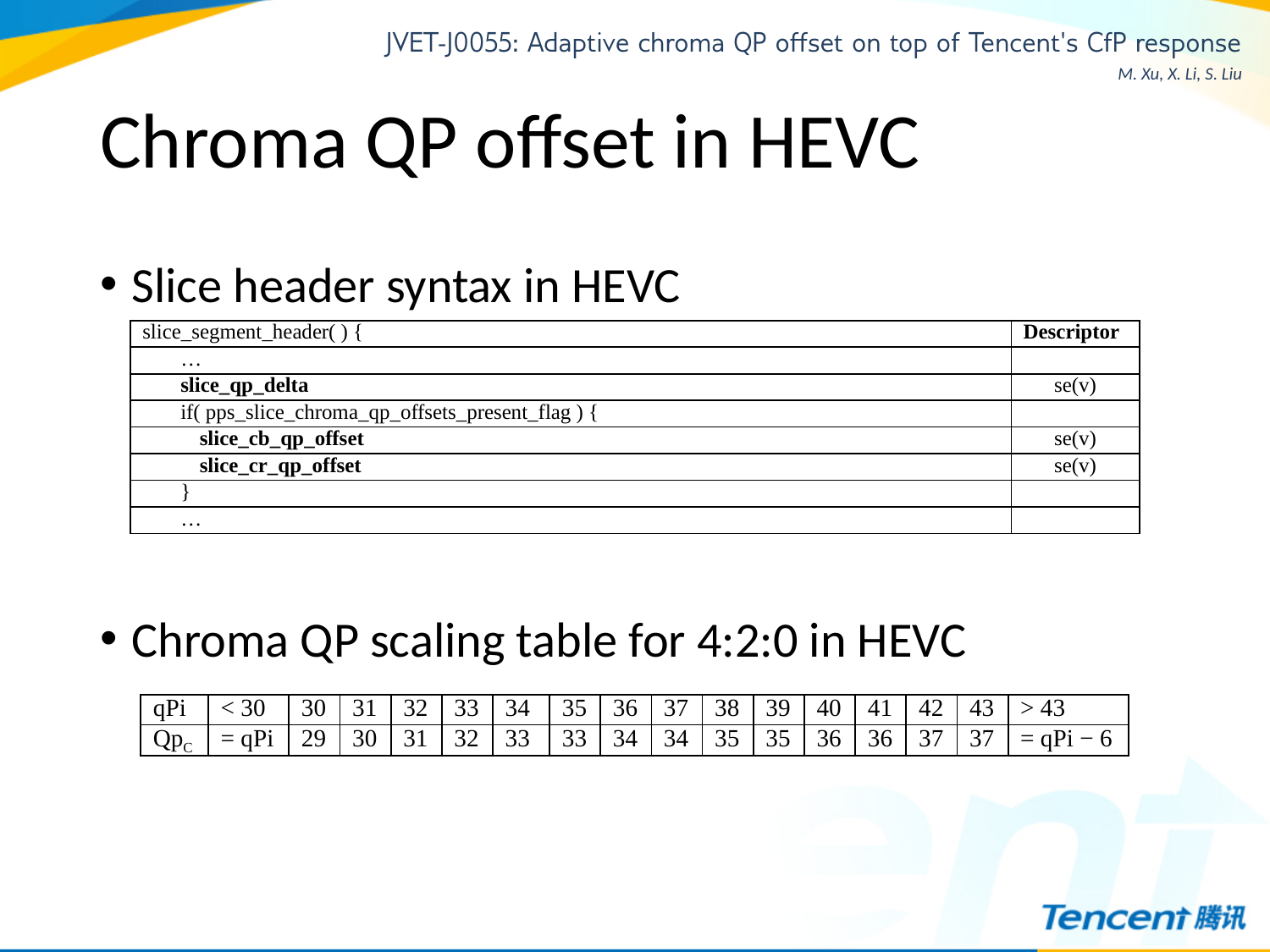

# Chroma QP offset in HEVC
Slice header syntax in HEVC

Chroma QP scaling table for 4:2:0 in HEVC
| slice\_segment\_header( ) { | Descriptor |
| --- | --- |
| … |  |
| slice\_qp\_delta | se(v) |
| if( pps\_slice\_chroma\_qp\_offsets\_present\_flag ) { |  |
| slice\_cb\_qp\_offset | se(v) |
| slice\_cr\_qp\_offset | se(v) |
| } |  |
| … |  |
| qPi | < 30 | 30 | 31 | 32 | 33 | 34 | 35 | 36 | 37 | 38 | 39 | 40 | 41 | 42 | 43 | > 43 |
| --- | --- | --- | --- | --- | --- | --- | --- | --- | --- | --- | --- | --- | --- | --- | --- | --- |
| QpC | = qPi | 29 | 30 | 31 | 32 | 33 | 33 | 34 | 34 | 35 | 35 | 36 | 36 | 37 | 37 | = qPi − 6 |